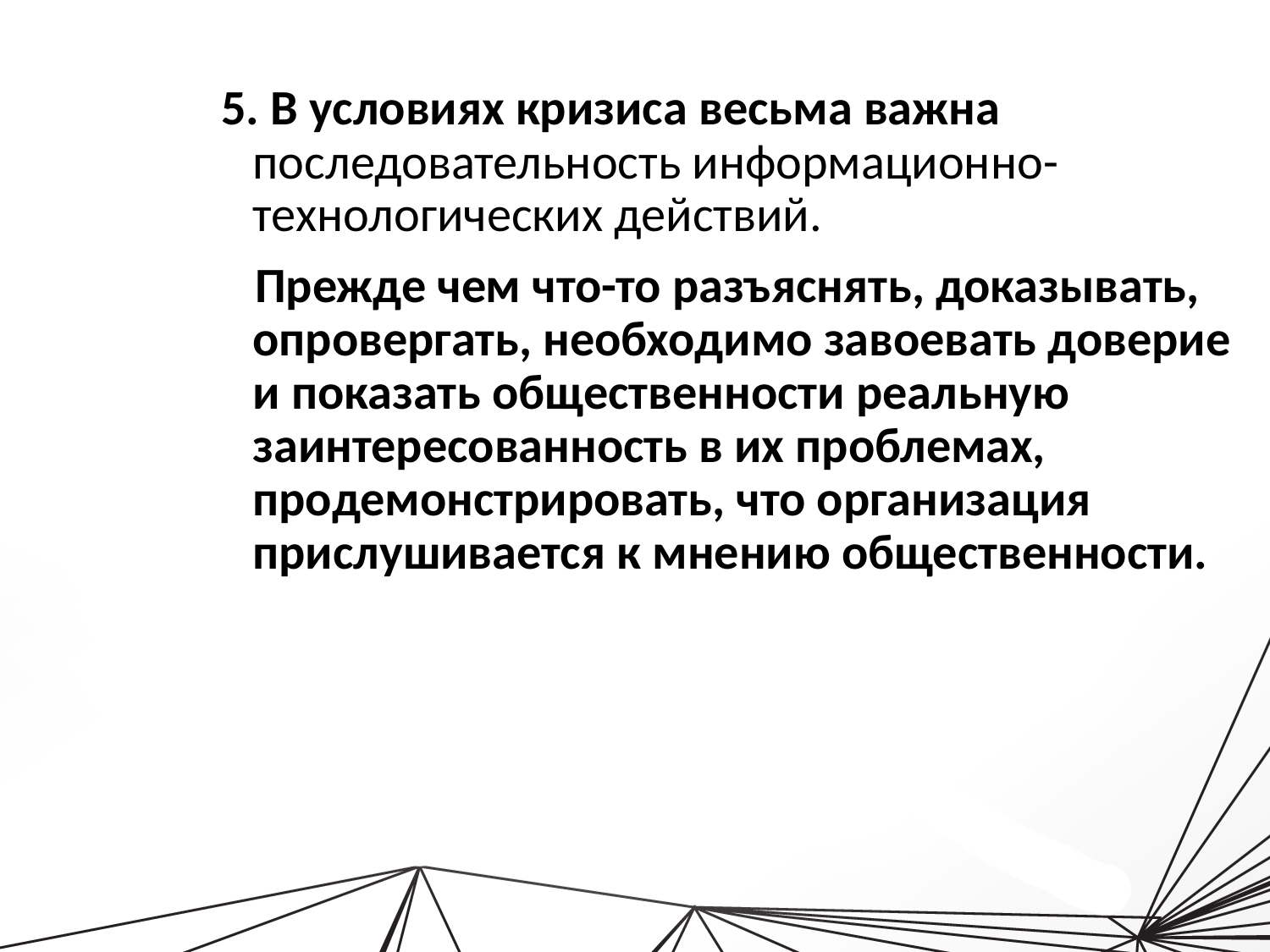

5. В условиях кризиса весьма важна последовательность информационно- технологических действий.
   Прежде чем что-то разъяснять, доказывать, опровергать, необходимо завоевать доверие и показать общественности реальную заинтересованность в их проблемах, продемонстрировать, что организация прислушивается к мнению общественности.